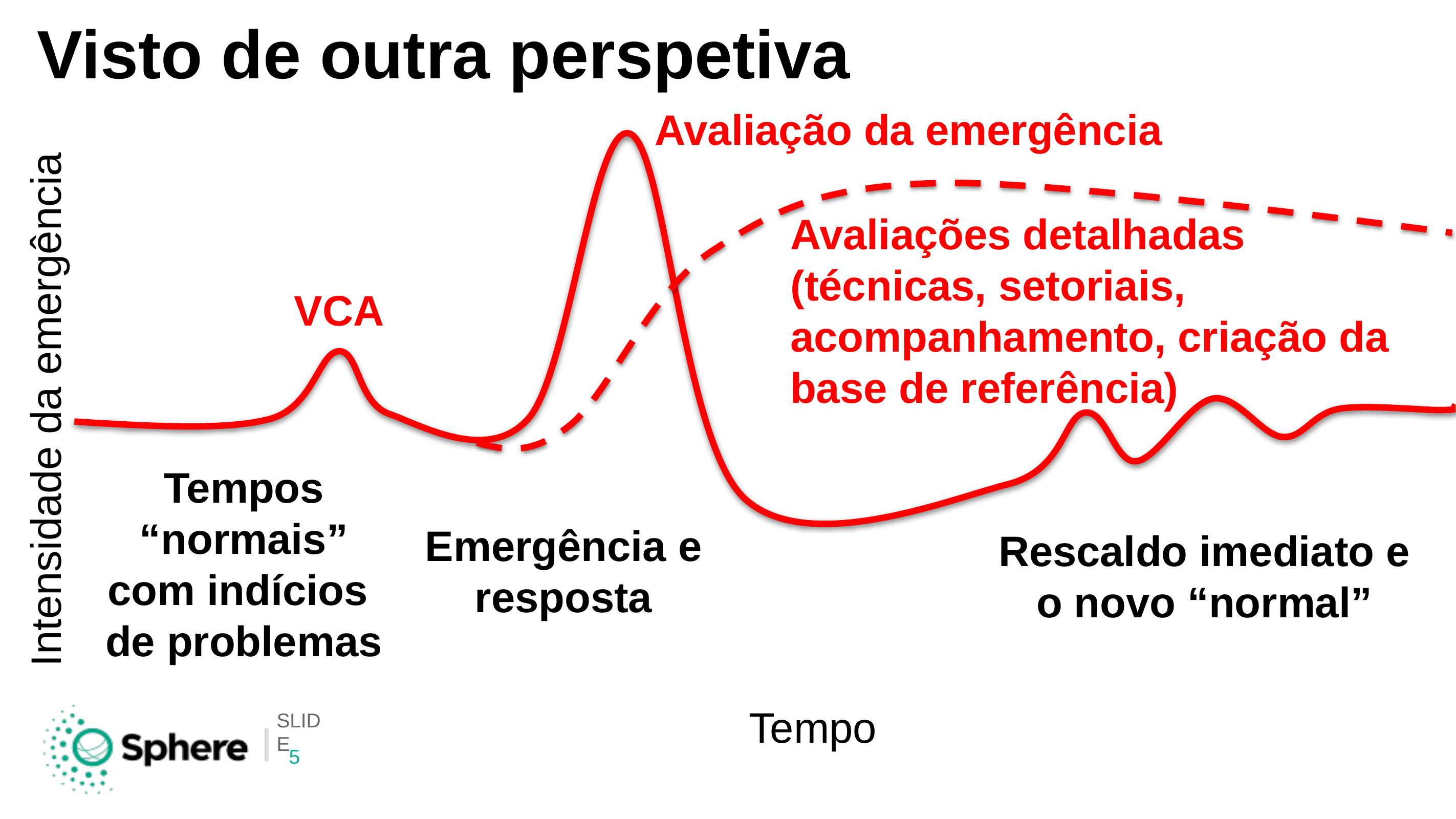

# Visto de outra perspetiva
Avaliação da emergência

Avaliações detalhadas
(técnicas, setoriais, acompanhamento, criação da base de referência)
VCA
Intensidade da emergência
Tempos “normais” com indícios  de problemas
Emergência e resposta
Rescaldo imediato e o novo “normal”
Tempo
5